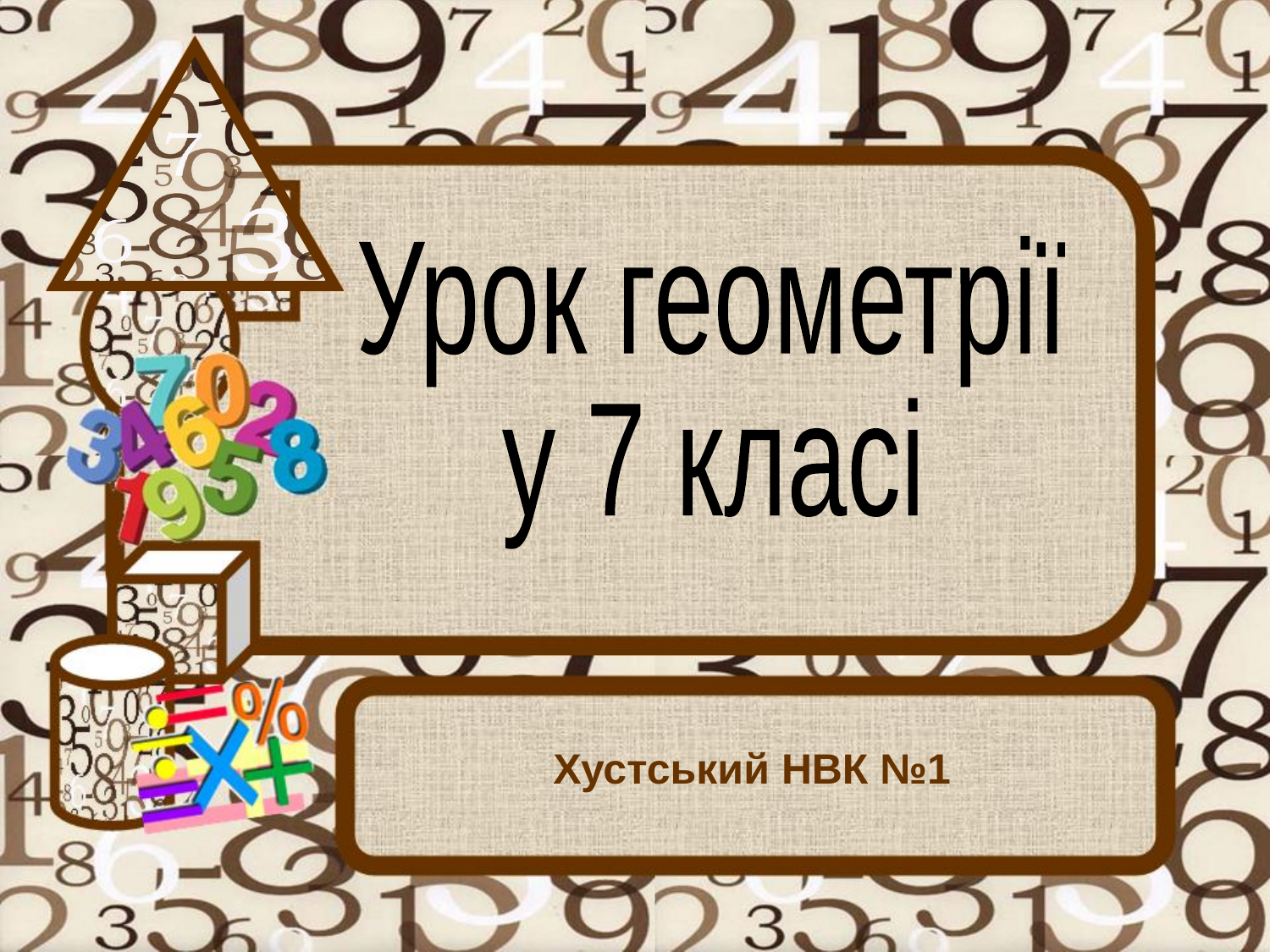

Урок геометрії
у 7 класі
Хустський НВК №1